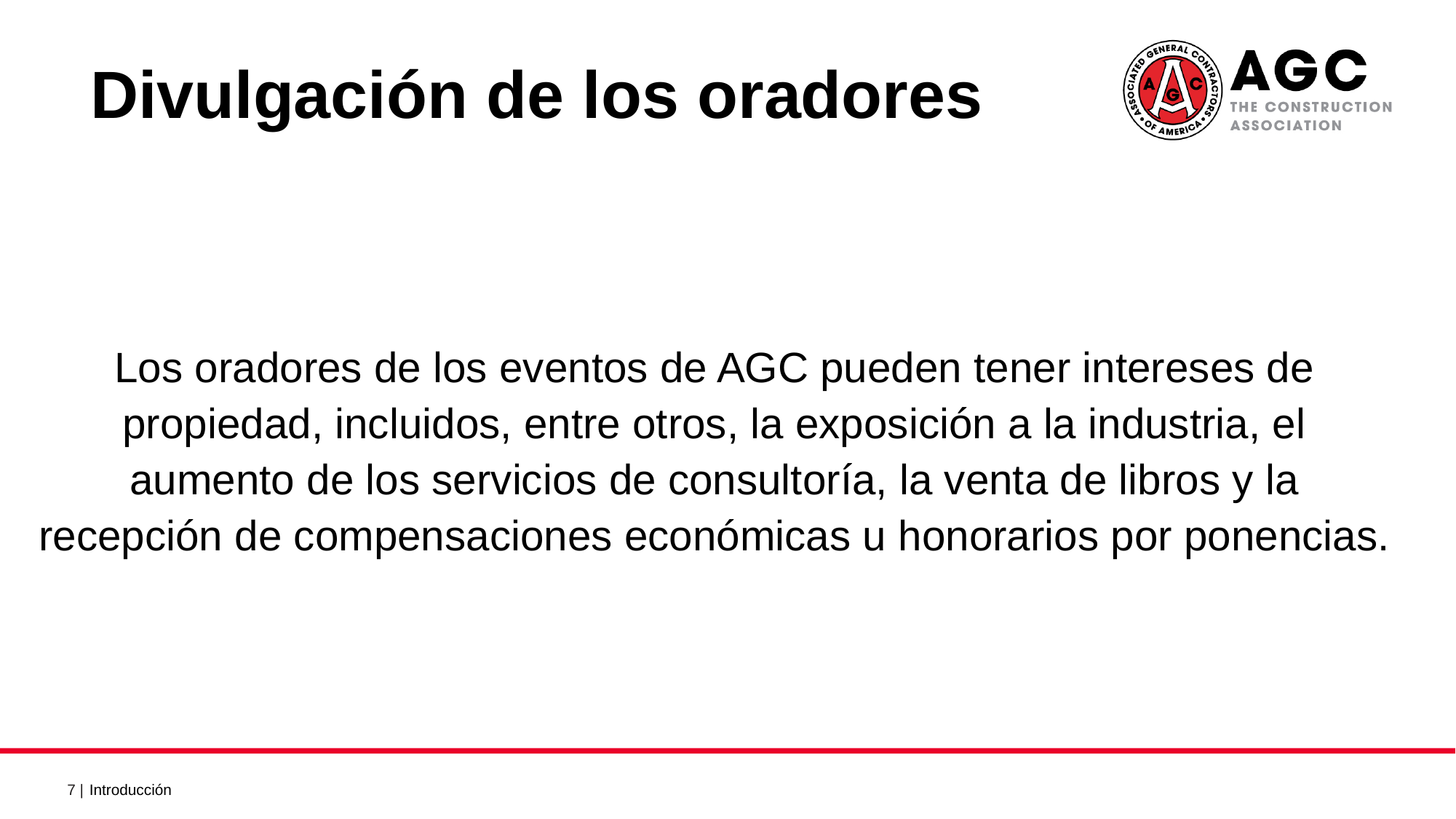

Divulgación de los oradores
Los oradores de los eventos de AGC pueden tener intereses de propiedad, incluidos, entre otros, la exposición a la industria, el aumento de los servicios de consultoría, la venta de libros y la recepción de compensaciones económicas u honorarios por ponencias.
Introducción